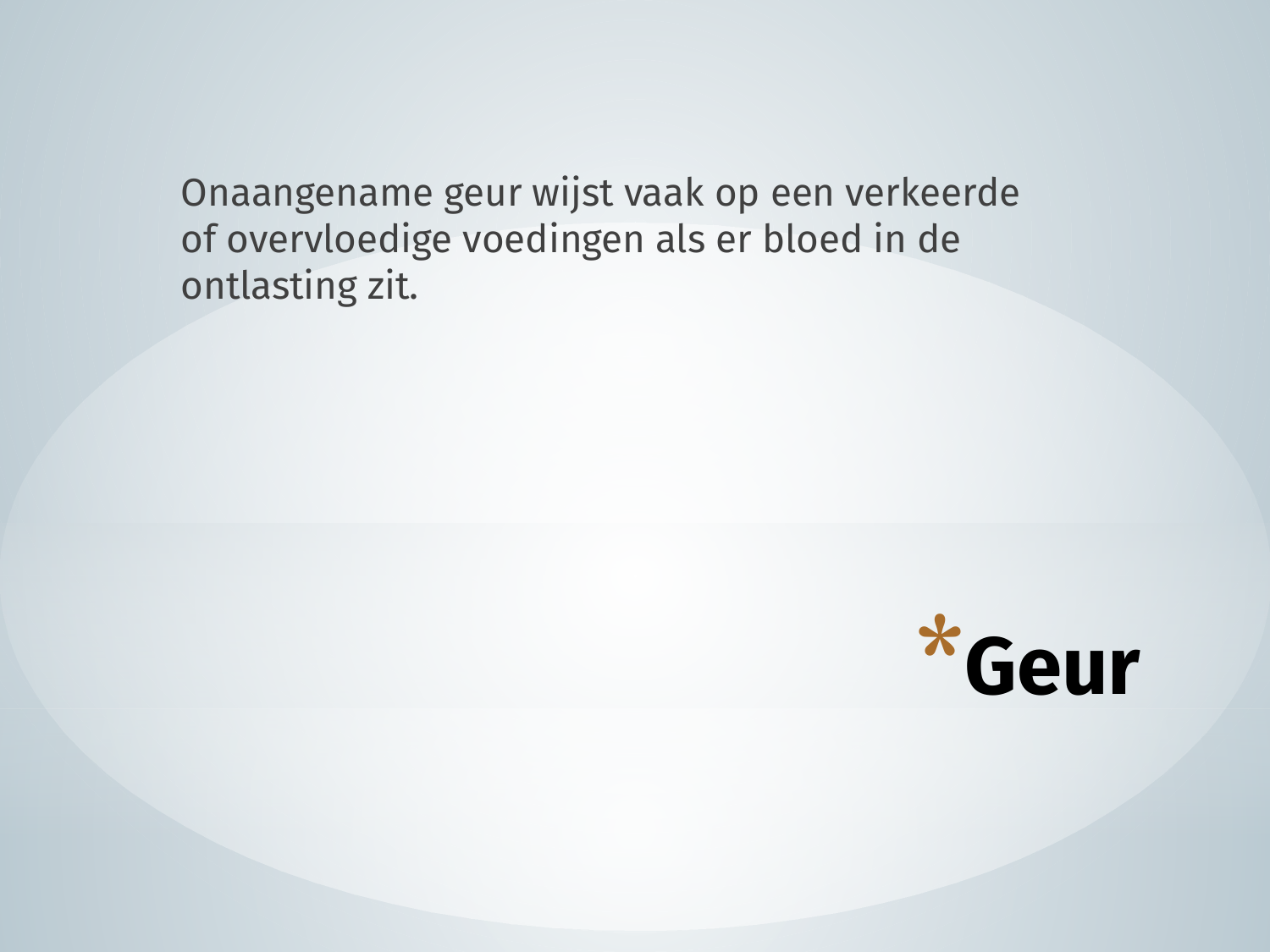

Onaangename geur wijst vaak op een verkeerde of overvloedige voedingen als er bloed in de ontlasting zit.

# Geur